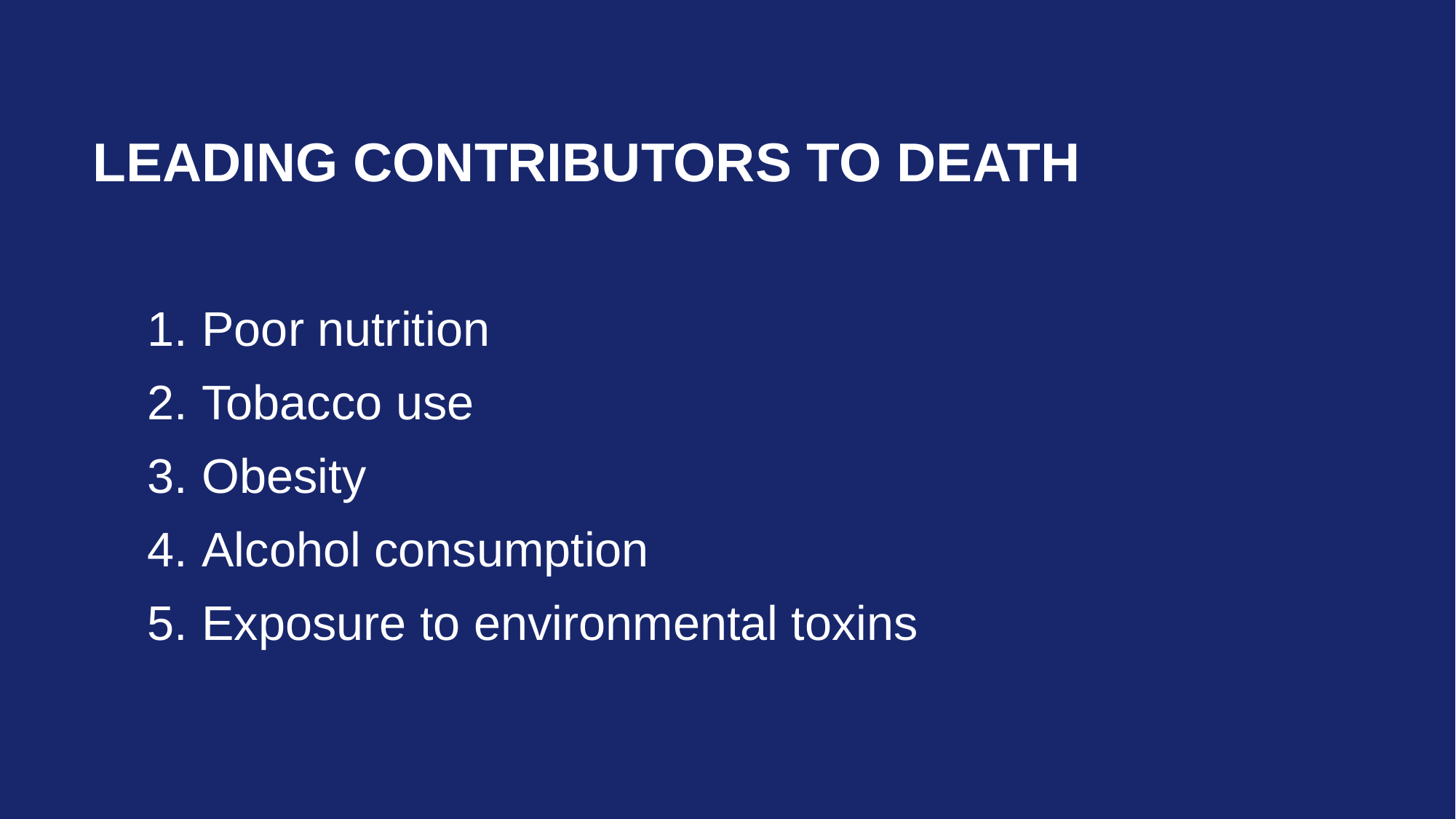

# Leading Contributors to Death
Poor nutrition
Tobacco use
Obesity
Alcohol consumption
Exposure to environmental toxins